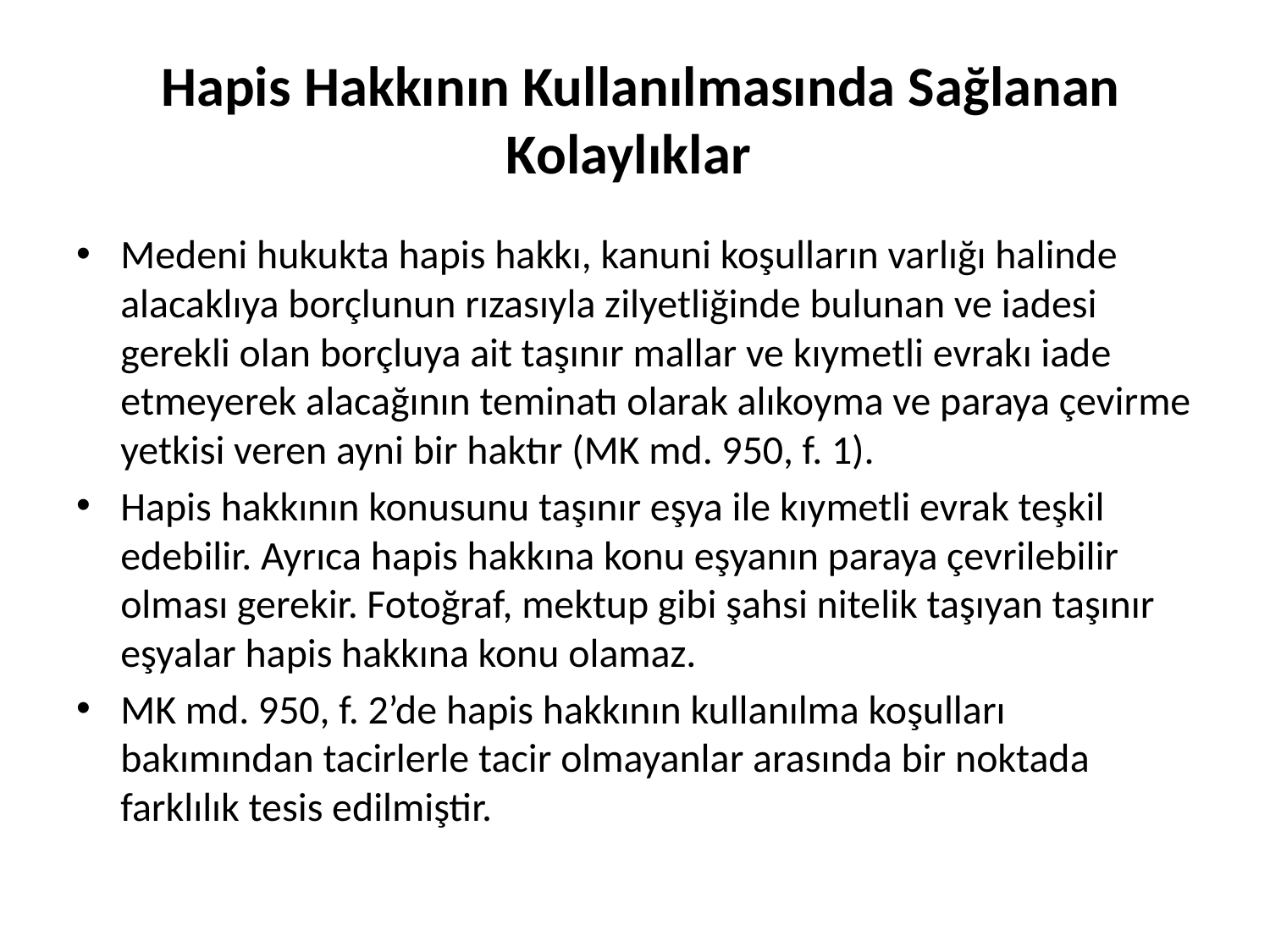

# Hapis Hakkının Kullanılmasında Sağlanan Kolaylıklar
Medeni hukukta hapis hakkı, kanuni koşulların varlığı halinde alacaklıya borçlunun rızasıyla zilyetliğinde bulunan ve iadesi gerekli olan borçluya ait taşınır mallar ve kıymetli evrakı iade etmeyerek alacağının teminatı olarak alıkoyma ve paraya çevirme yetkisi veren ayni bir haktır (MK md. 950, f. 1).
Hapis hakkının konusunu taşınır eşya ile kıymetli evrak teşkil edebilir. Ayrıca hapis hakkına konu eşyanın paraya çevrilebilir olması gerekir. Fotoğraf, mektup gibi şahsi nitelik taşıyan taşınır eşyalar hapis hakkına konu olamaz.
MK md. 950, f. 2’de hapis hakkının kullanılma koşulları bakımından tacirlerle tacir olmayanlar arasında bir noktada farklılık tesis edilmiştir.